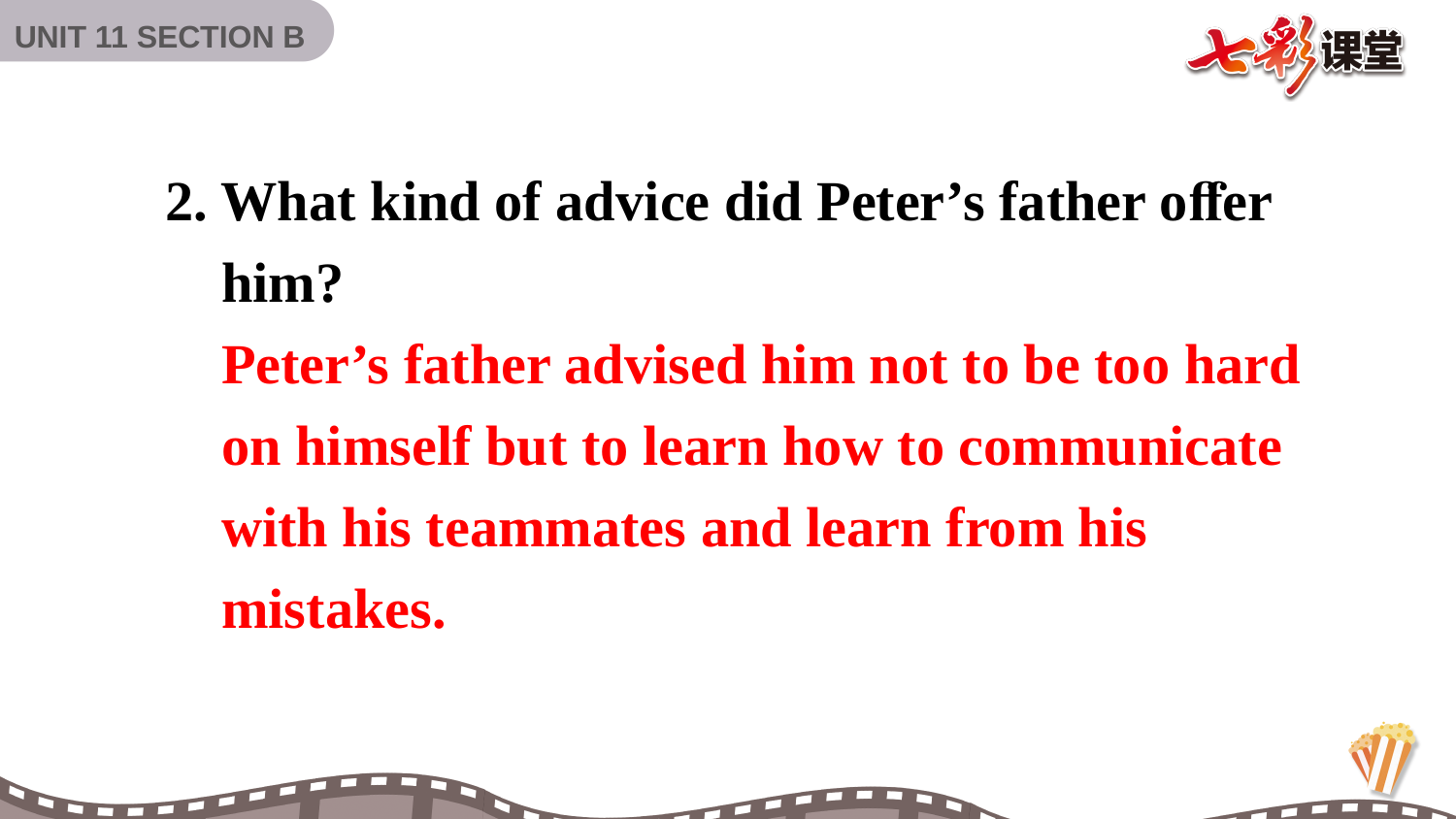

2. What kind of advice did Peter’s father oﬀer
    him?
    Peter’s father advised him not to be too hard
    on himself but to learn how to communicate
    with his teammates and learn from his
    mistakes.